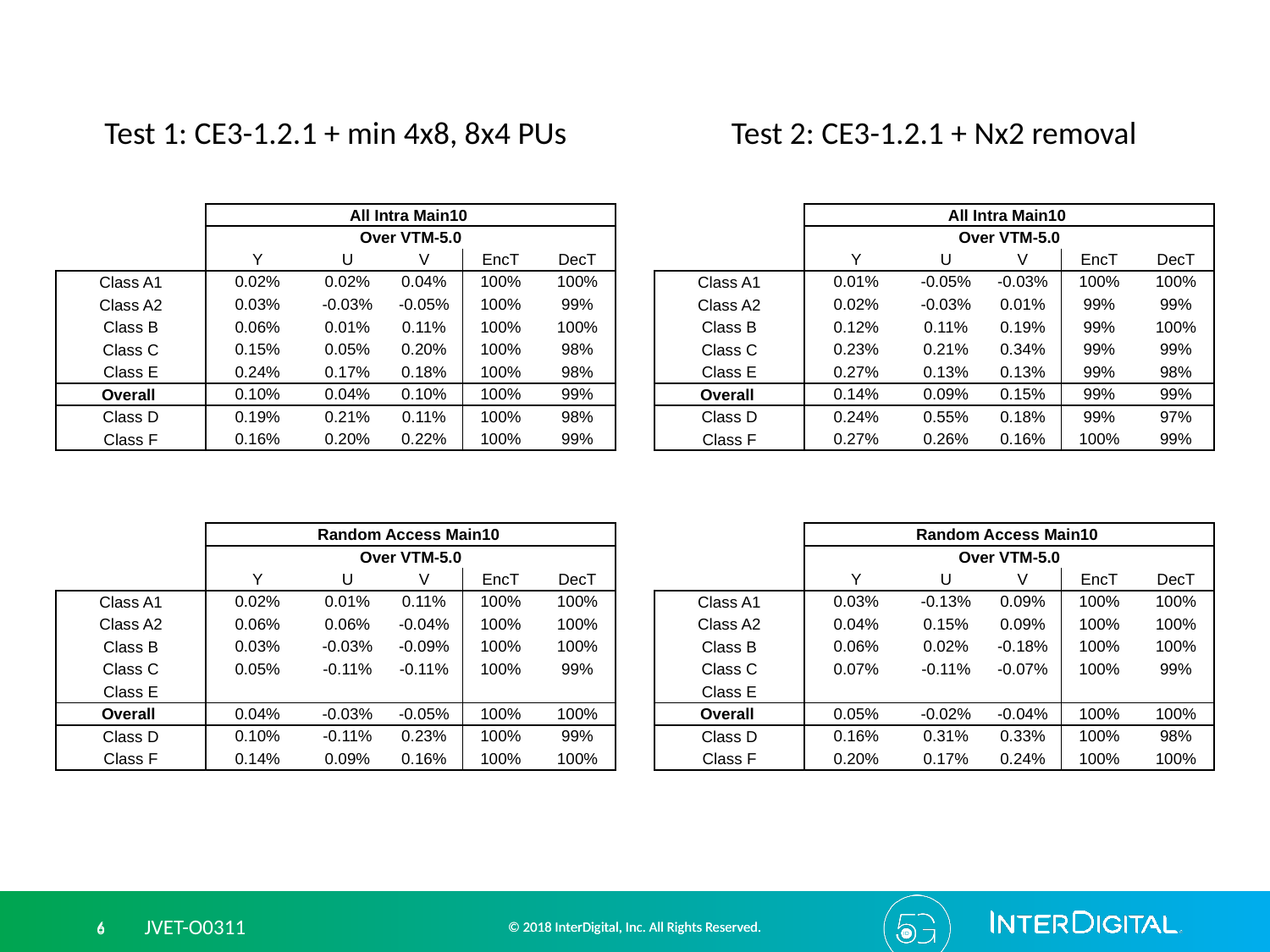

Test 1: CE3-1.2.1 + min 4x8, 8x4 PUs
Test 2: CE3-1.2.1 + Nx2 removal
|  | All Intra Main10 |  |  |  |  |
| --- | --- | --- | --- | --- | --- |
|  | Over VTM-5.0 |  |  |  |  |
|  | Y | U | V | EncT | DecT |
| Class A1 | 0.02% | 0.02% | 0.04% | 100% | 100% |
| Class A2 | 0.03% | -0.03% | -0.05% | 100% | 99% |
| Class B | 0.06% | 0.01% | 0.11% | 100% | 100% |
| Class C | 0.15% | 0.05% | 0.20% | 100% | 98% |
| Class E | 0.24% | 0.17% | 0.18% | 100% | 98% |
| Overall | 0.10% | 0.04% | 0.10% | 100% | 99% |
| Class D | 0.19% | 0.21% | 0.11% | 100% | 98% |
| Class F | 0.16% | 0.20% | 0.22% | 100% | 99% |
|  | All Intra Main10 |  |  |  |  |
| --- | --- | --- | --- | --- | --- |
|  | Over VTM-5.0 |  |  |  |  |
|  | Y | U | V | EncT | DecT |
| Class A1 | 0.01% | -0.05% | -0.03% | 100% | 100% |
| Class A2 | 0.02% | -0.03% | 0.01% | 99% | 99% |
| Class B | 0.12% | 0.11% | 0.19% | 99% | 100% |
| Class C | 0.23% | 0.21% | 0.34% | 99% | 99% |
| Class E | 0.27% | 0.13% | 0.13% | 99% | 98% |
| Overall | 0.14% | 0.09% | 0.15% | 99% | 99% |
| Class D | 0.24% | 0.55% | 0.18% | 99% | 97% |
| Class F | 0.27% | 0.26% | 0.16% | 100% | 99% |
|  | Random Access Main10 |  |  |  |  |
| --- | --- | --- | --- | --- | --- |
|  | Over VTM-5.0 |  |  |  |  |
|  | Y | U | V | EncT | DecT |
| Class A1 | 0.02% | 0.01% | 0.11% | 100% | 100% |
| Class A2 | 0.06% | 0.06% | -0.04% | 100% | 100% |
| Class B | 0.03% | -0.03% | -0.09% | 100% | 100% |
| Class C | 0.05% | -0.11% | -0.11% | 100% | 99% |
| Class E |  |  |  |  |  |
| Overall | 0.04% | -0.03% | -0.05% | 100% | 100% |
| Class D | 0.10% | -0.11% | 0.23% | 100% | 99% |
| Class F | 0.14% | 0.09% | 0.16% | 100% | 100% |
|  | Random Access Main10 |  |  |  |  |
| --- | --- | --- | --- | --- | --- |
|  | Over VTM-5.0 |  |  |  |  |
|  | Y | U | V | EncT | DecT |
| Class A1 | 0.03% | -0.13% | 0.09% | 100% | 100% |
| Class A2 | 0.04% | 0.15% | 0.09% | 100% | 100% |
| Class B | 0.06% | 0.02% | -0.18% | 100% | 100% |
| Class C | 0.07% | -0.11% | -0.07% | 100% | 99% |
| Class E |  |  |  |  |  |
| Overall | 0.05% | -0.02% | -0.04% | 100% | 100% |
| Class D | 0.16% | 0.31% | 0.33% | 100% | 98% |
| Class F | 0.20% | 0.17% | 0.24% | 100% | 100% |
© 2018 InterDigital, Inc. All Rights Reserved.
© 2018 InterDigital, Inc. All Rights Reserved.
6           JVET-O0311
6